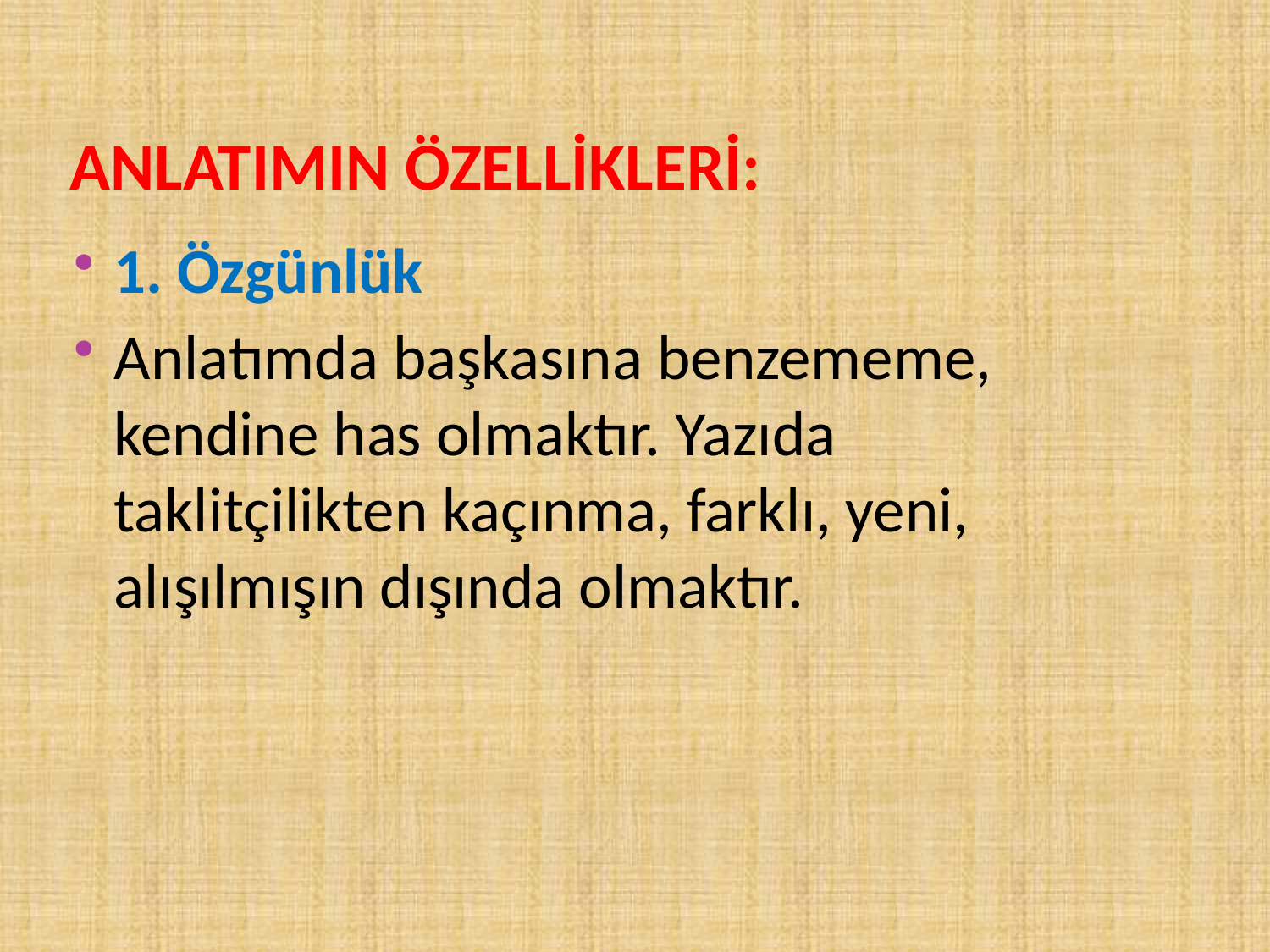

# Anlatımın Özellikleri:
1. Özgünlük
Anlatımda başkasına benzememe, kendine has olmaktır. Yazıda taklitçilikten kaçınma, farklı, yeni, alışılmışın dışında olmaktır.